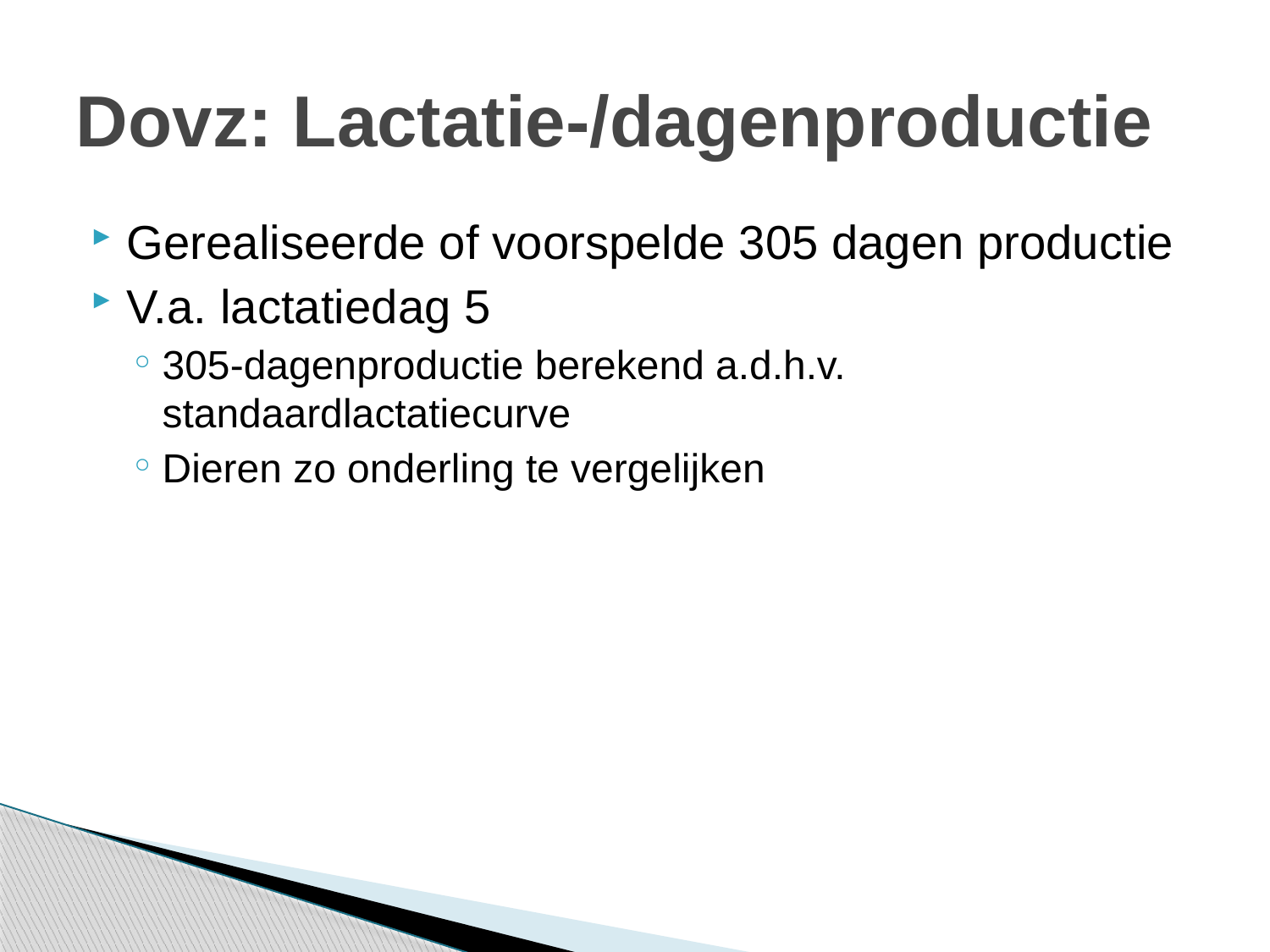

# Dovz: Lactatie-/dagenproductie
Gerealiseerde of voorspelde 305 dagen productie
V.a. lactatiedag 5
305-dagenproductie berekend a.d.h.v. standaardlactatiecurve
Dieren zo onderling te vergelijken